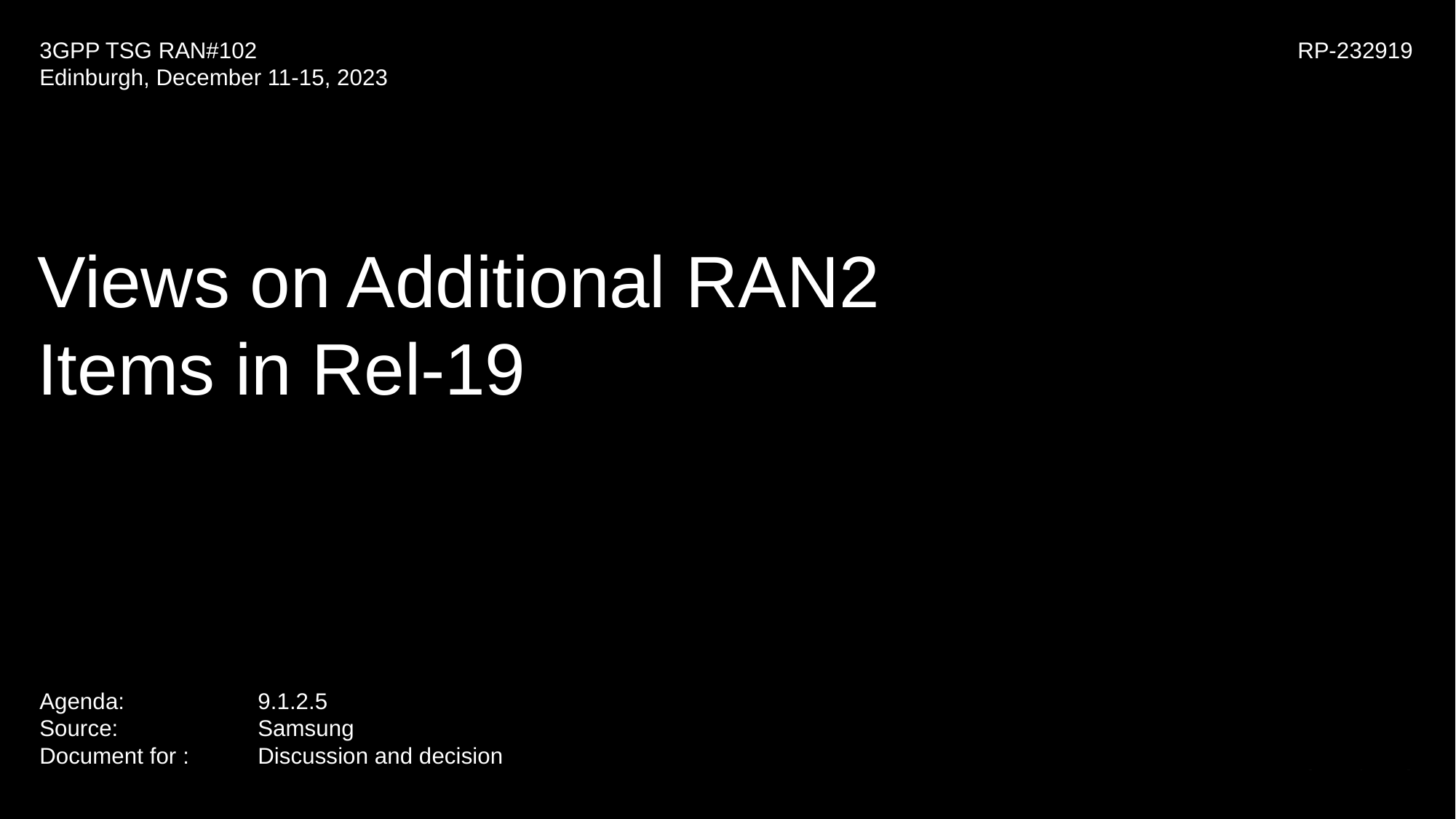

3GPP TSG RAN#102
Edinburgh, December 11-15, 2023
RP-232919
Views on Additional RAN2 Items in Rel-19
Agenda: 		9.1.2.5
Source:		Samsung
Document for : 	Discussion and decision